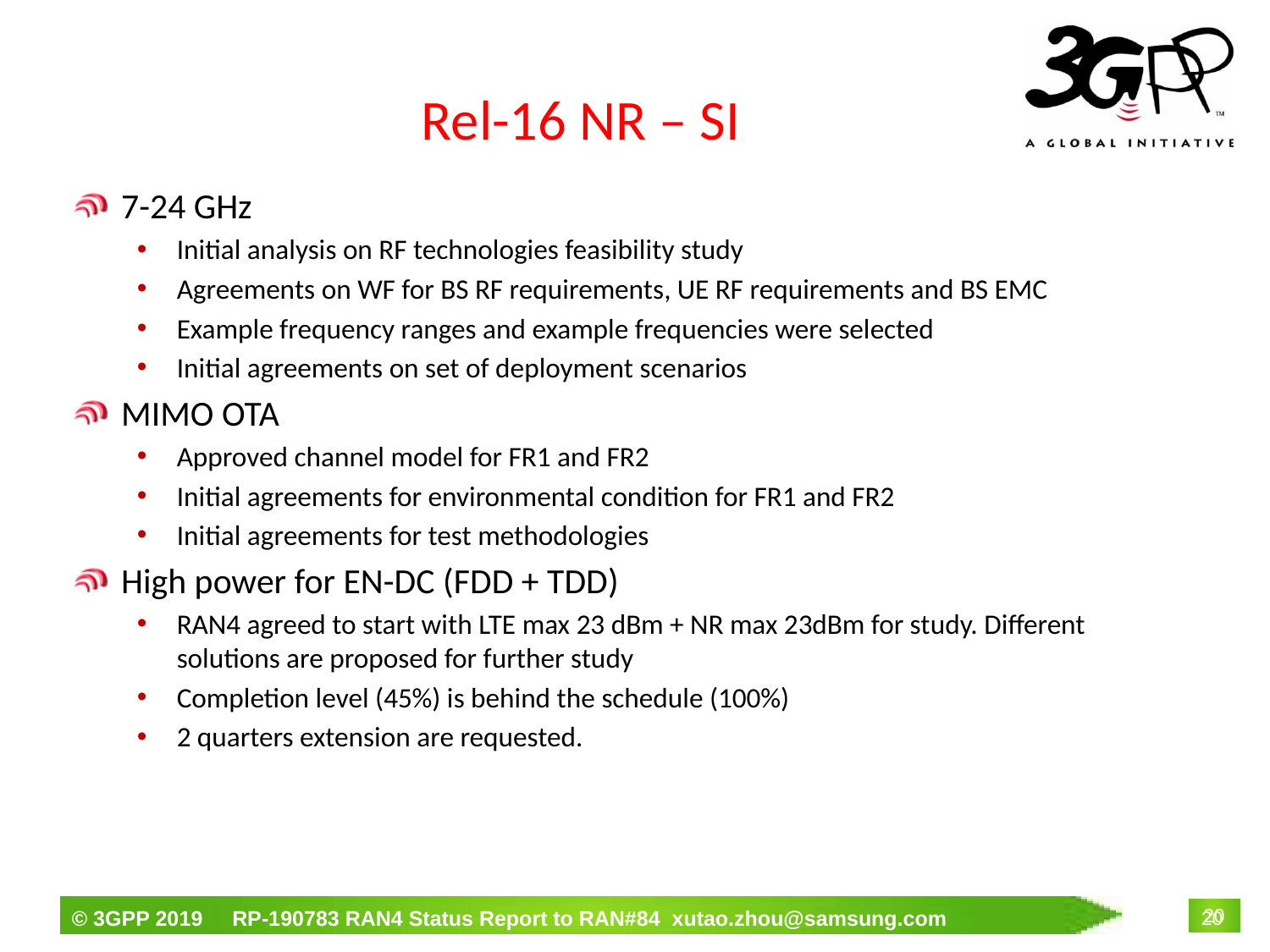

# Rel-16 NR – SI
7-24 GHz
Initial analysis on RF technologies feasibility study
Agreements on WF for BS RF requirements, UE RF requirements and BS EMC
Example frequency ranges and example frequencies were selected
Initial agreements on set of deployment scenarios
MIMO OTA
Approved channel model for FR1 and FR2
Initial agreements for environmental condition for FR1 and FR2
Initial agreements for test methodologies
High power for EN-DC (FDD + TDD)
RAN4 agreed to start with LTE max 23 dBm + NR max 23dBm for study. Different solutions are proposed for further study
Completion level (45%) is behind the schedule (100%)
2 quarters extension are requested.

20